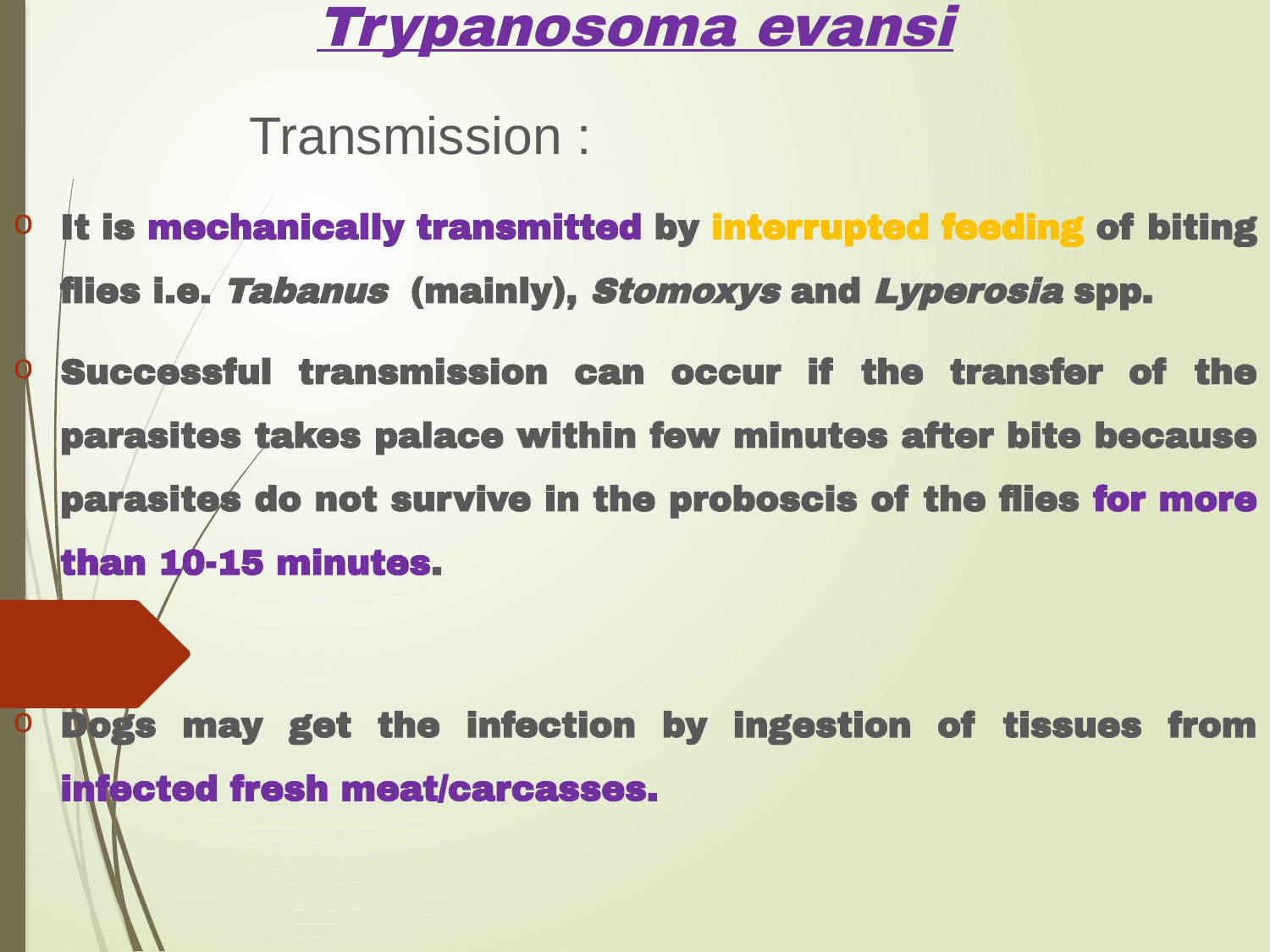

# Trypanosoma evansi
                    Transmission :
It is mechanically transmitted by interrupted feeding of biting flies i.e. Tabanus  (mainly), Stomoxys and Lyperosia spp.
Successful transmission can occur if the transfer of the parasites takes palace within few minutes after bite because parasites do not survive in the proboscis of the flies for more than 10-15 minutes.

Dogs may get the infection by ingestion of tissues from infected fresh meat/carcasses.